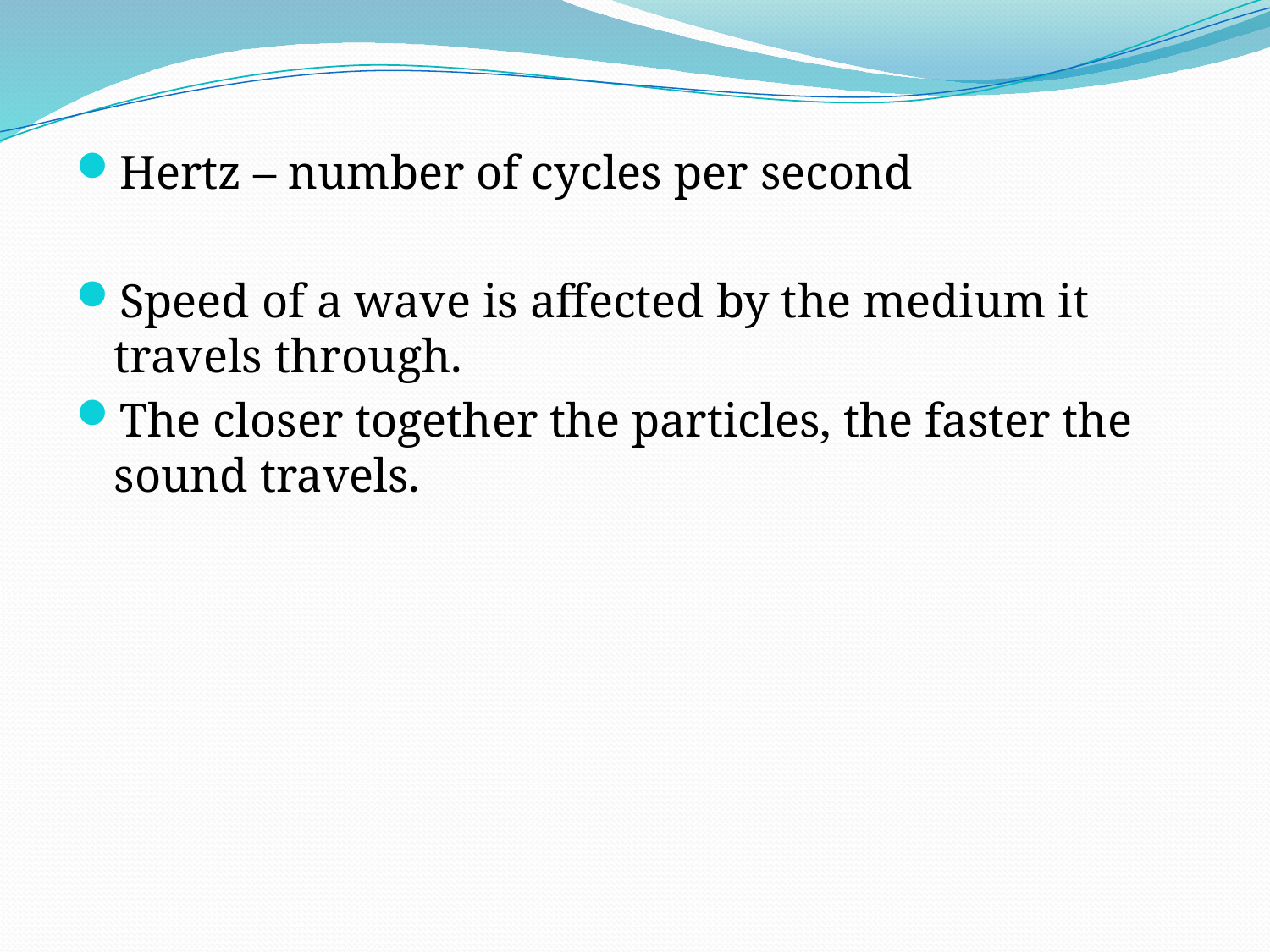

Hertz – number of cycles per second

Speed of a wave is affected by the medium it travels through.
The closer together the particles, the faster the sound travels.